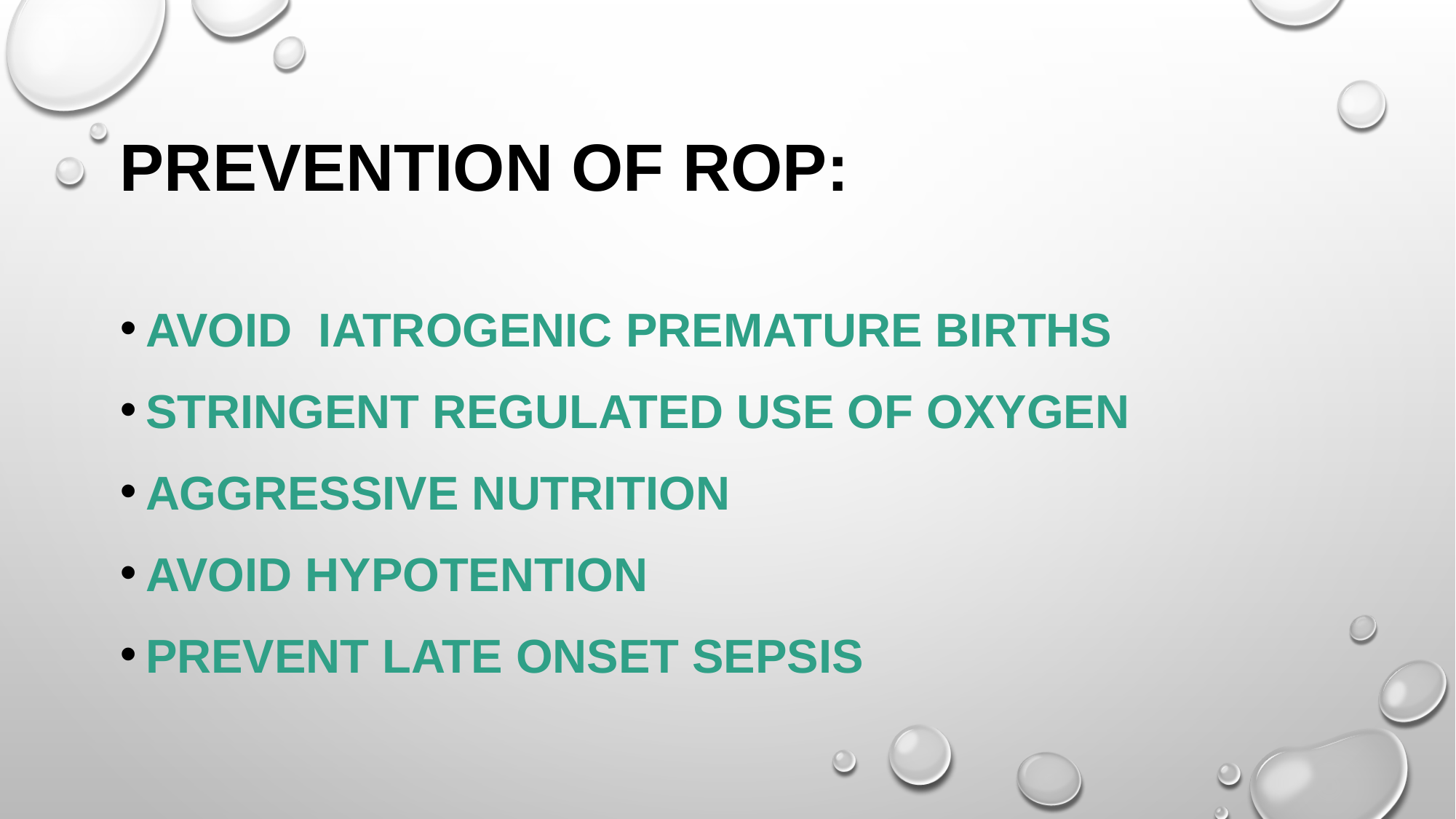

# Prevention of rop:
Avoid  Iatrogenic Premature births
Stringent Regulated use of oxygen
Aggressive nutrition
Avoid hypotention
Prevent late onset sepsis